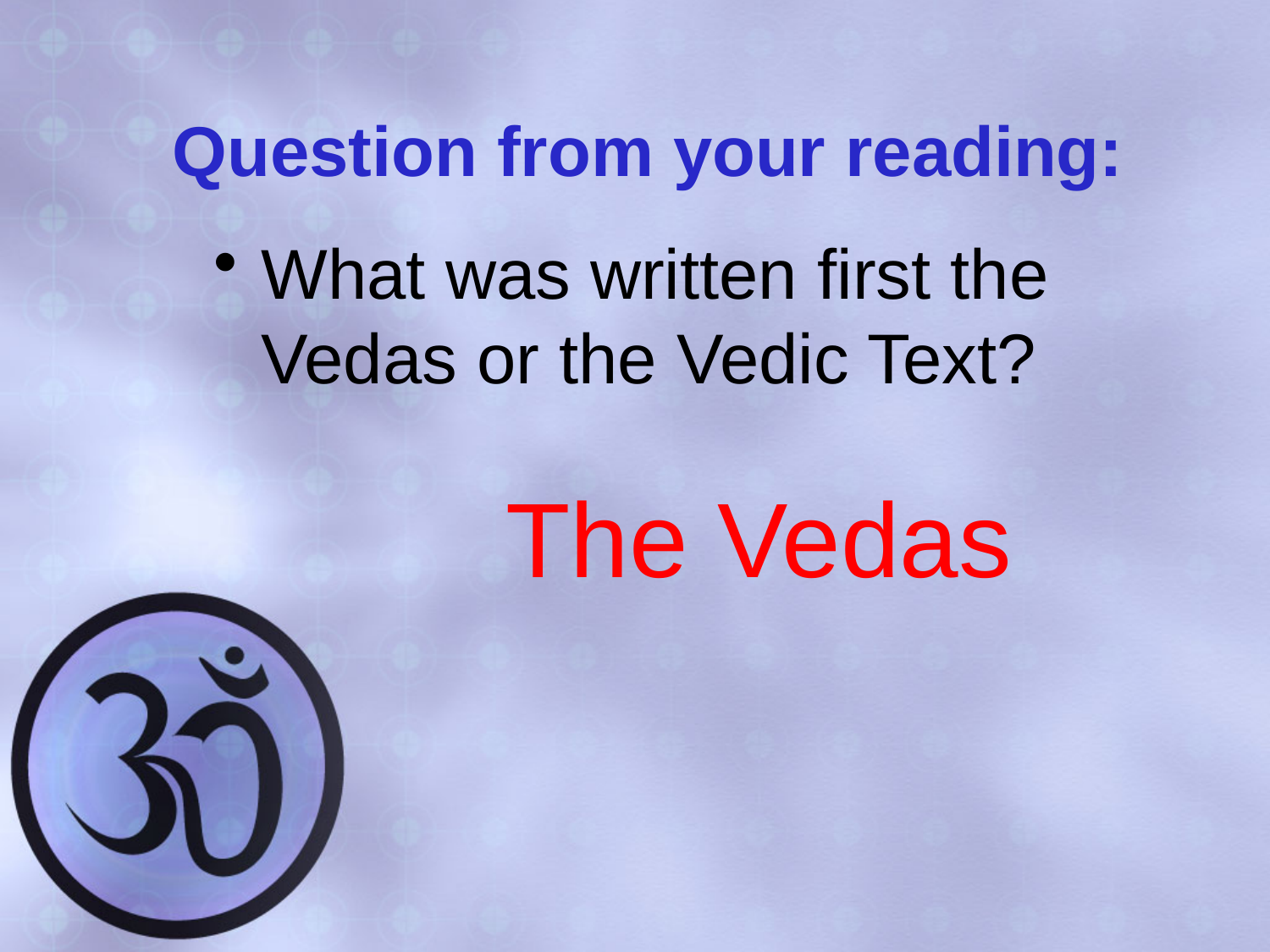

# Question from your reading:
What was written first the Vedas or the Vedic Text?
 The Vedas